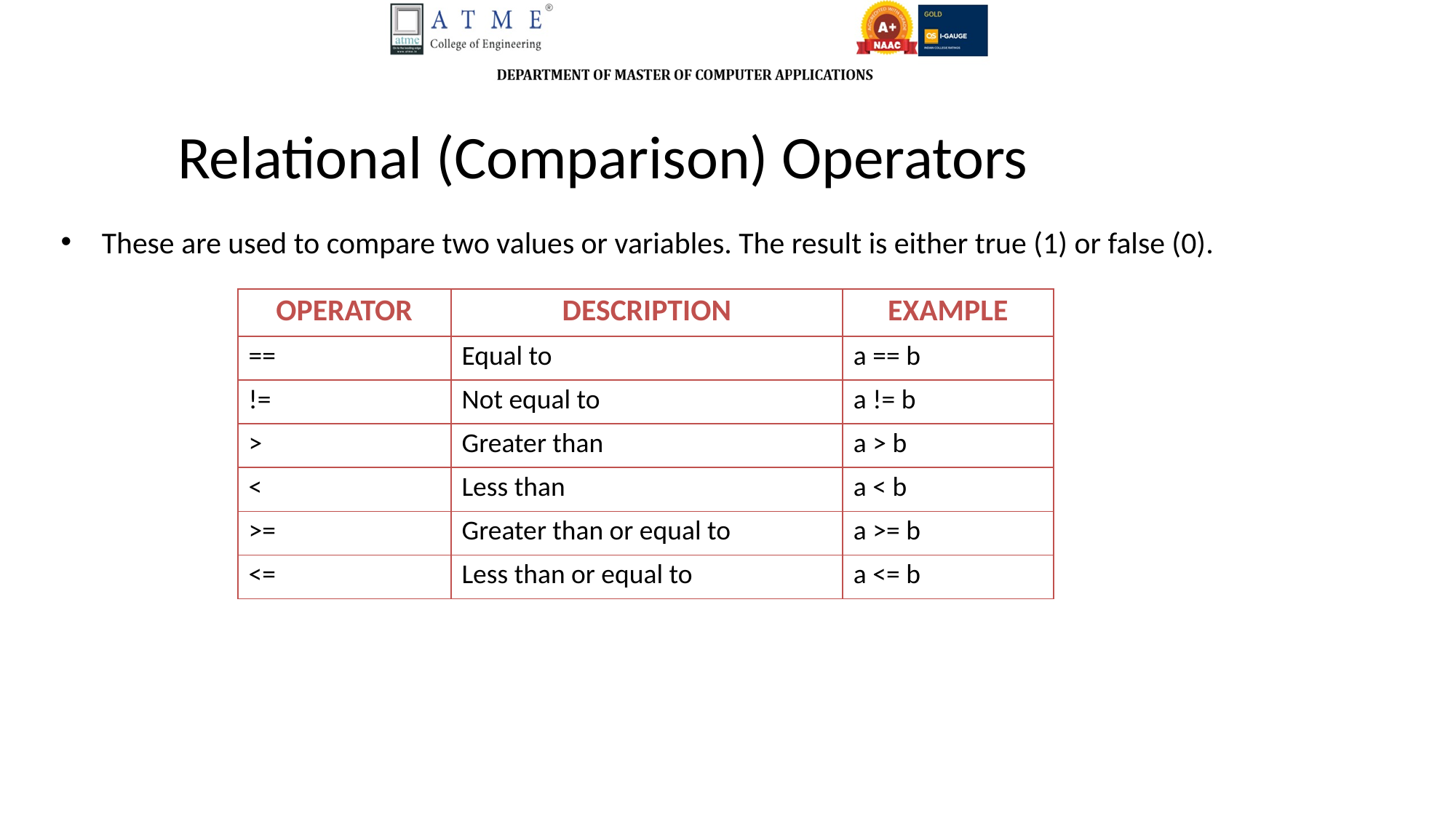

Relational (Comparison) Operators
These are used to compare two values or variables. The result is either true (1) or false (0).
| OPERATOR | DESCRIPTION | EXAMPLE |
| --- | --- | --- |
| == | Equal to | a == b |
| != | Not equal to | a != b |
| > | Greater than | a > b |
| < | Less than | a < b |
| >= | Greater than or equal to | a >= b |
| <= | Less than or equal to | a <= b |